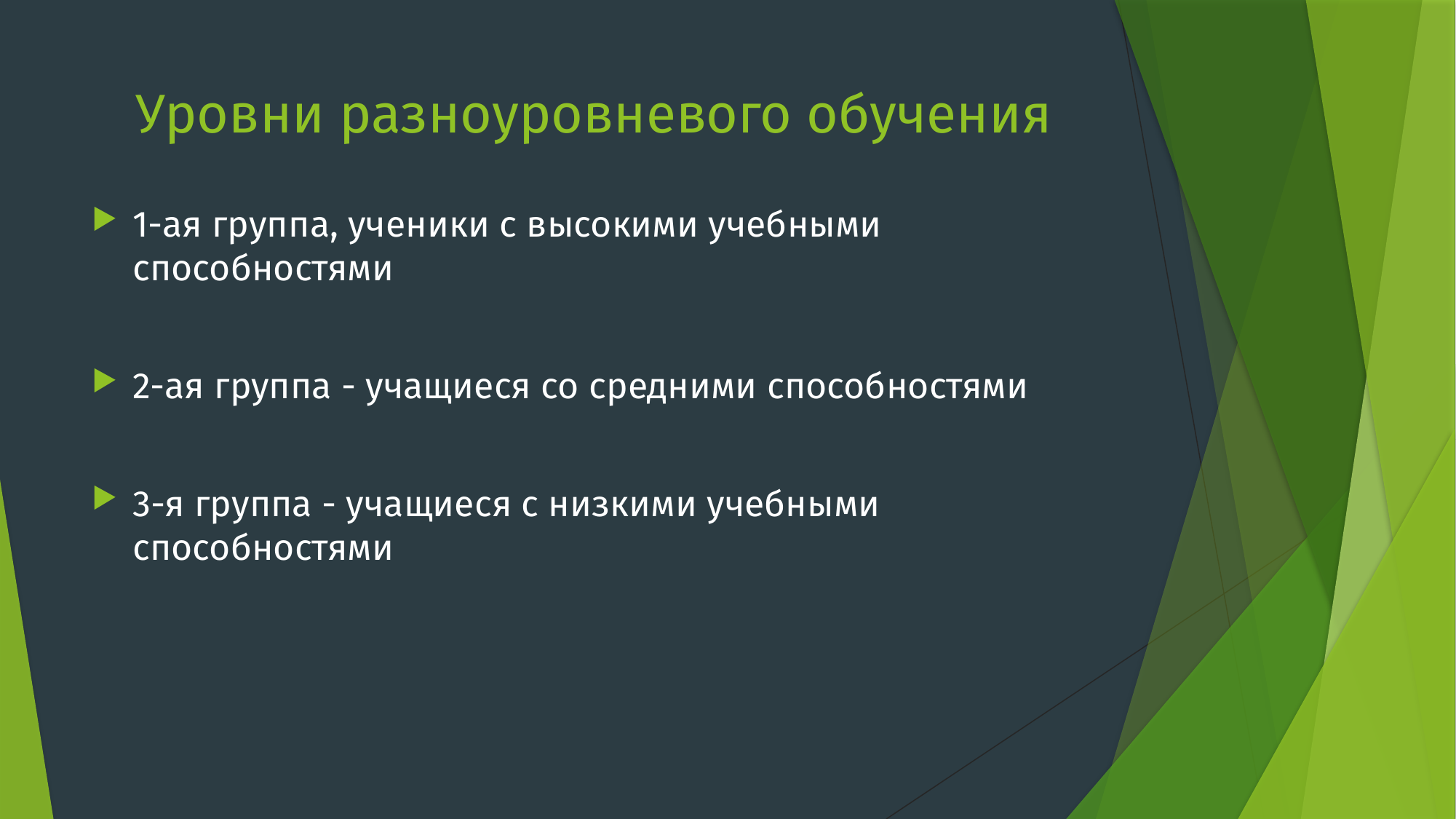

# Уровни разноуровневого обучения
1-ая группа, ученики с высокими учебными способностями

2-ая группа - учащиеся со средними способностями

3-я группа - учащиеся с низкими учебными способностями